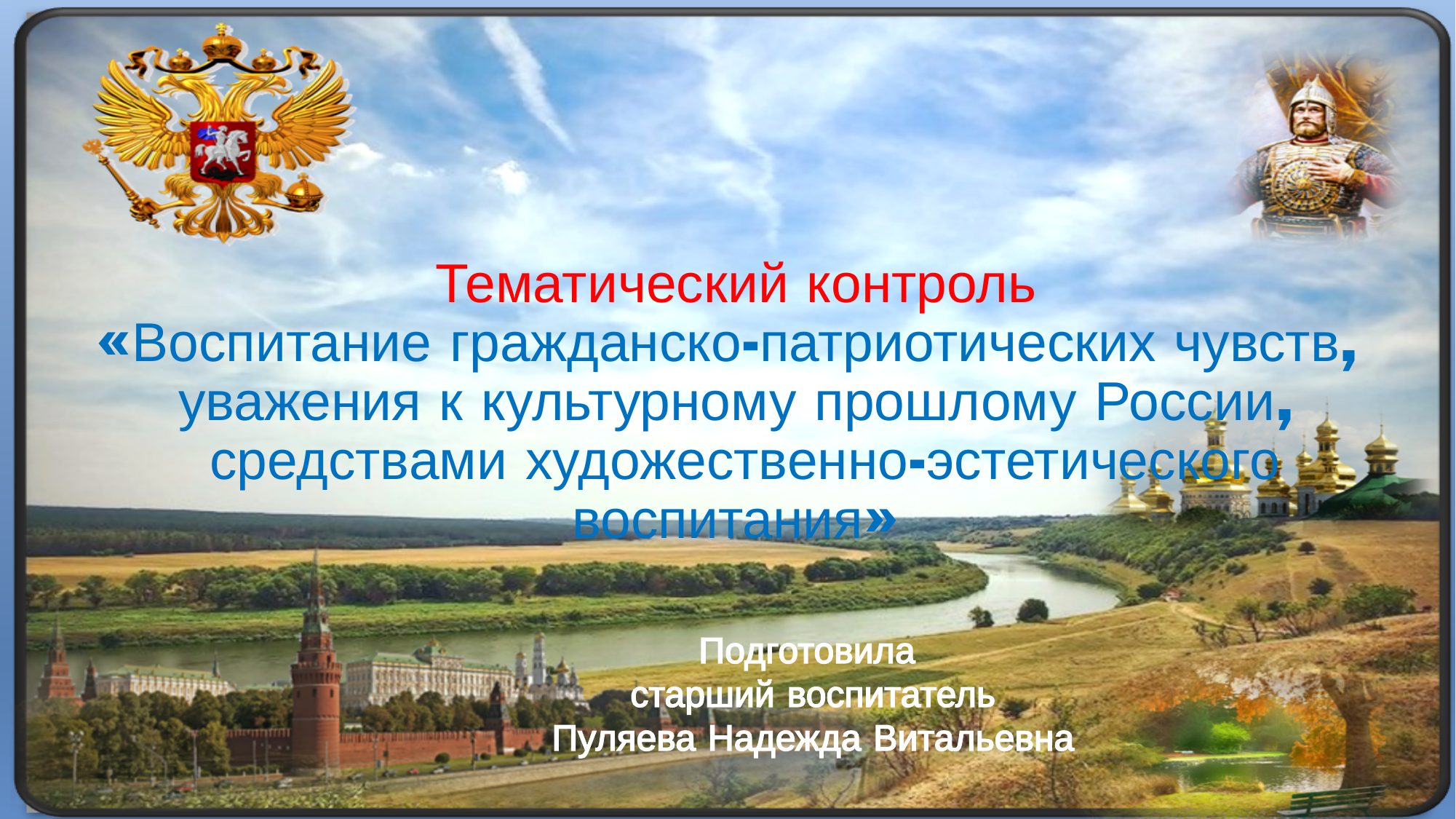

# Тематический контроль «Воспитание гражданско-патриотических чувств, уважения к культурному прошлому России, средствами художественно-эстетического воспитания»
Подготовила
старший воспитатель
Пуляева Надежда Витальевна